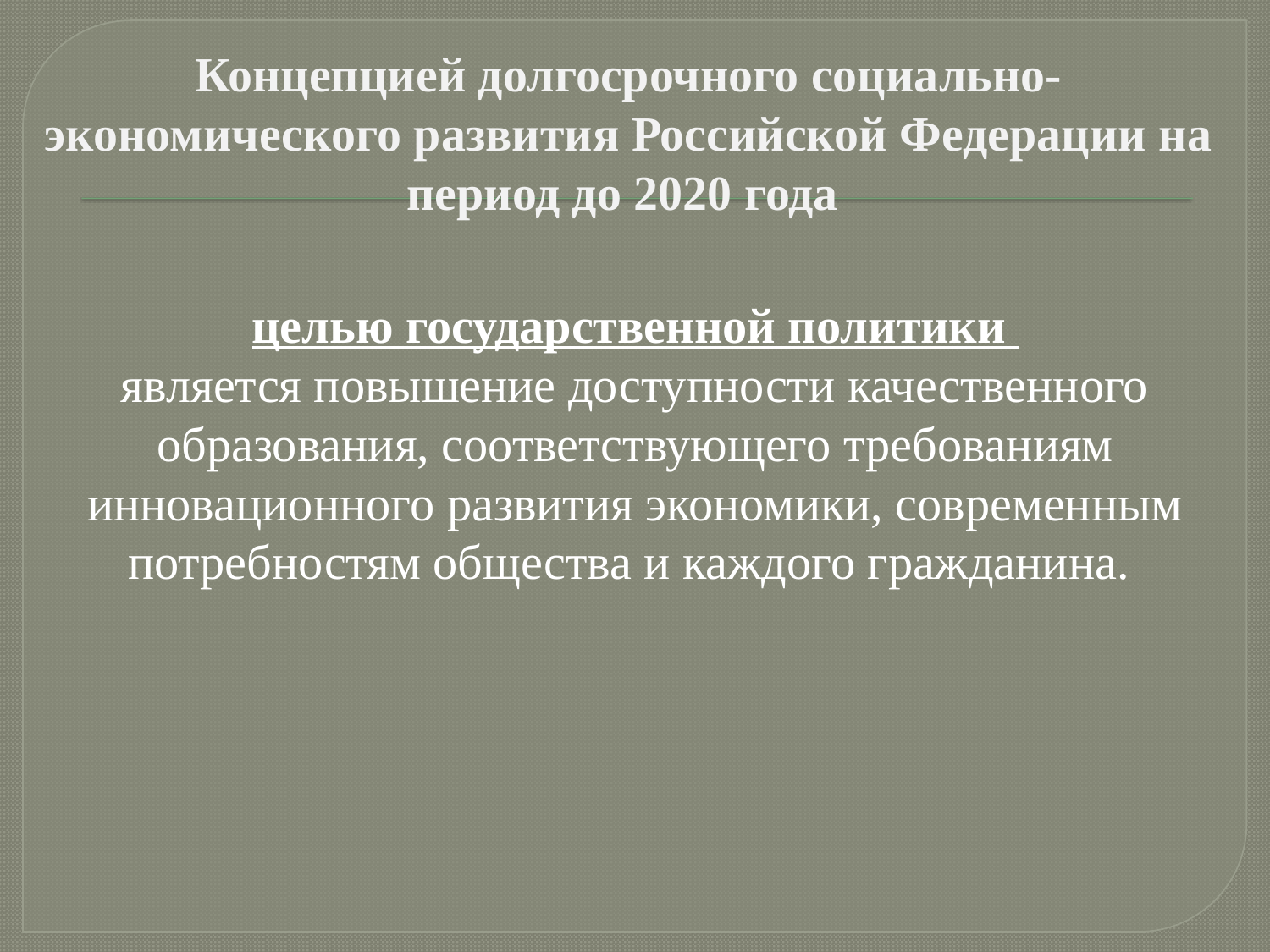

# Концепцией долгосрочного социально-экономического развития Российской Федерации на период до 2020 года

целью государственной политики
является повышение доступности качественного образования, соответствующего требованиям инновационного развития экономики, современным потребностям общества и каждого гражданина.